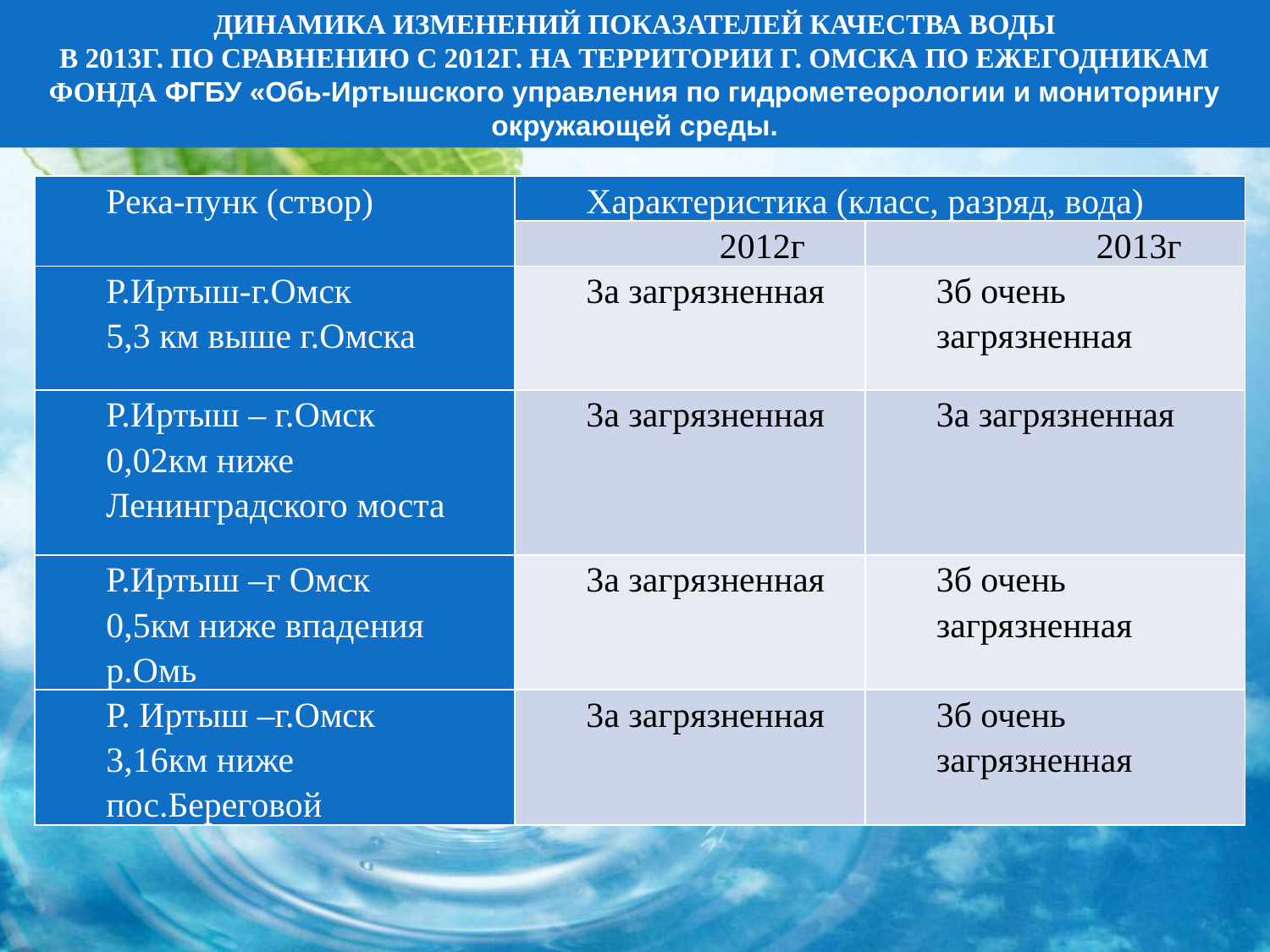

Динамика изменений показателей качества воды
 в 2013г. по сравнению с 2012г. на территории г. Омска по ежегодникам  фонда ФГБУ «Обь-Иртышского управления по гидрометеорологии и мониторингу окружающей среды.

| Река-пунк (створ) | Характеристика (класс, разряд, вода) |  |
| --- | --- | --- |
|  | 2012г | 2013г |
| Р.Иртыш-г.Омск 5,3 км выше г.Омска | 3а загрязненная | 3б очень загрязненная |
| Р.Иртыш – г.Омск 0,02км ниже Ленинградского моста | 3а загрязненная | 3а загрязненная |
| Р.Иртыш –г Омск 0,5км ниже впадения р.Омь | 3а загрязненная | 3б очень загрязненная |
| Р. Иртыш –г.Омск 3,16км ниже пос.Береговой | 3а загрязненная | 3б очень загрязненная |